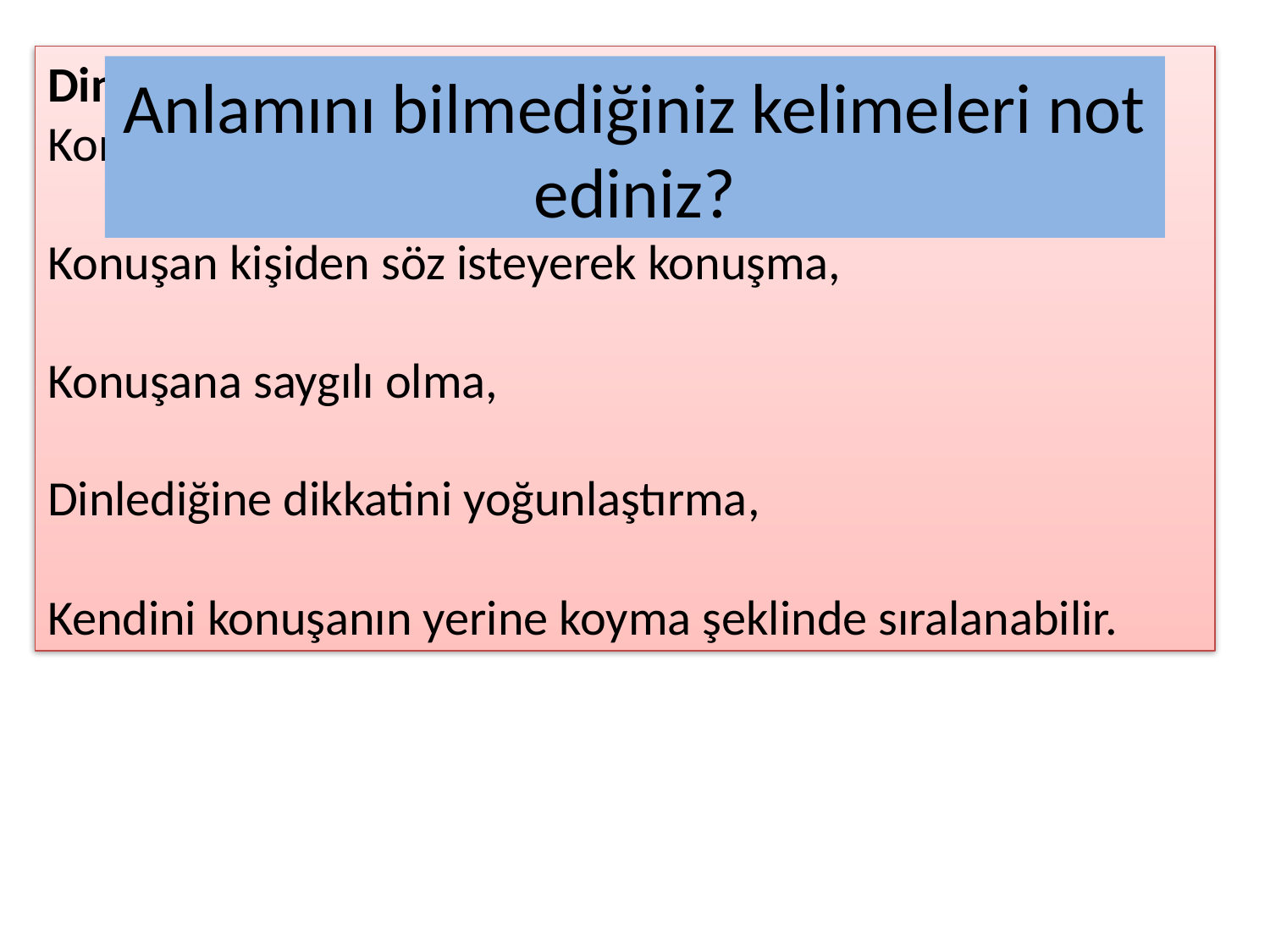

Dinleme kuralları nelerdir
Konuşanın sözünü kesmeme,
Konuşan kişiden söz isteyerek konuşma,
Konuşana saygılı olma,
Dinlediğine dikkatini yoğunlaştırma,
Kendini konuşanın yerine koyma şeklinde sıralanabilir.
Anlamını bilmediğiniz kelimeleri not ediniz?